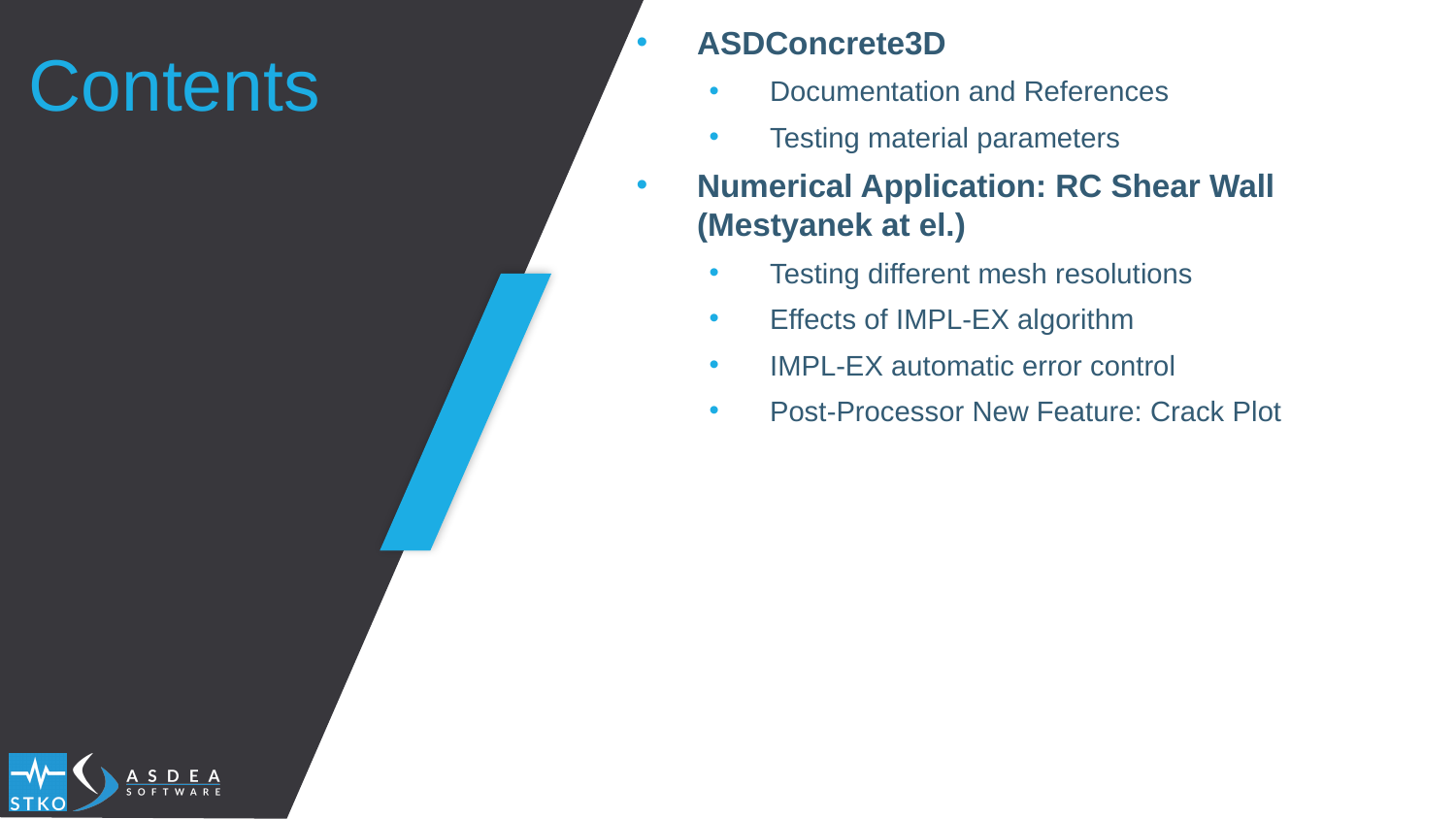

ASDConcrete3D
Documentation and References
Testing material parameters
Numerical Application: RC Shear Wall (Mestyanek at el.)
Testing different mesh resolutions
Effects of IMPL-EX algorithm
IMPL-EX automatic error control
Post-Processor New Feature: Crack Plot

Contents